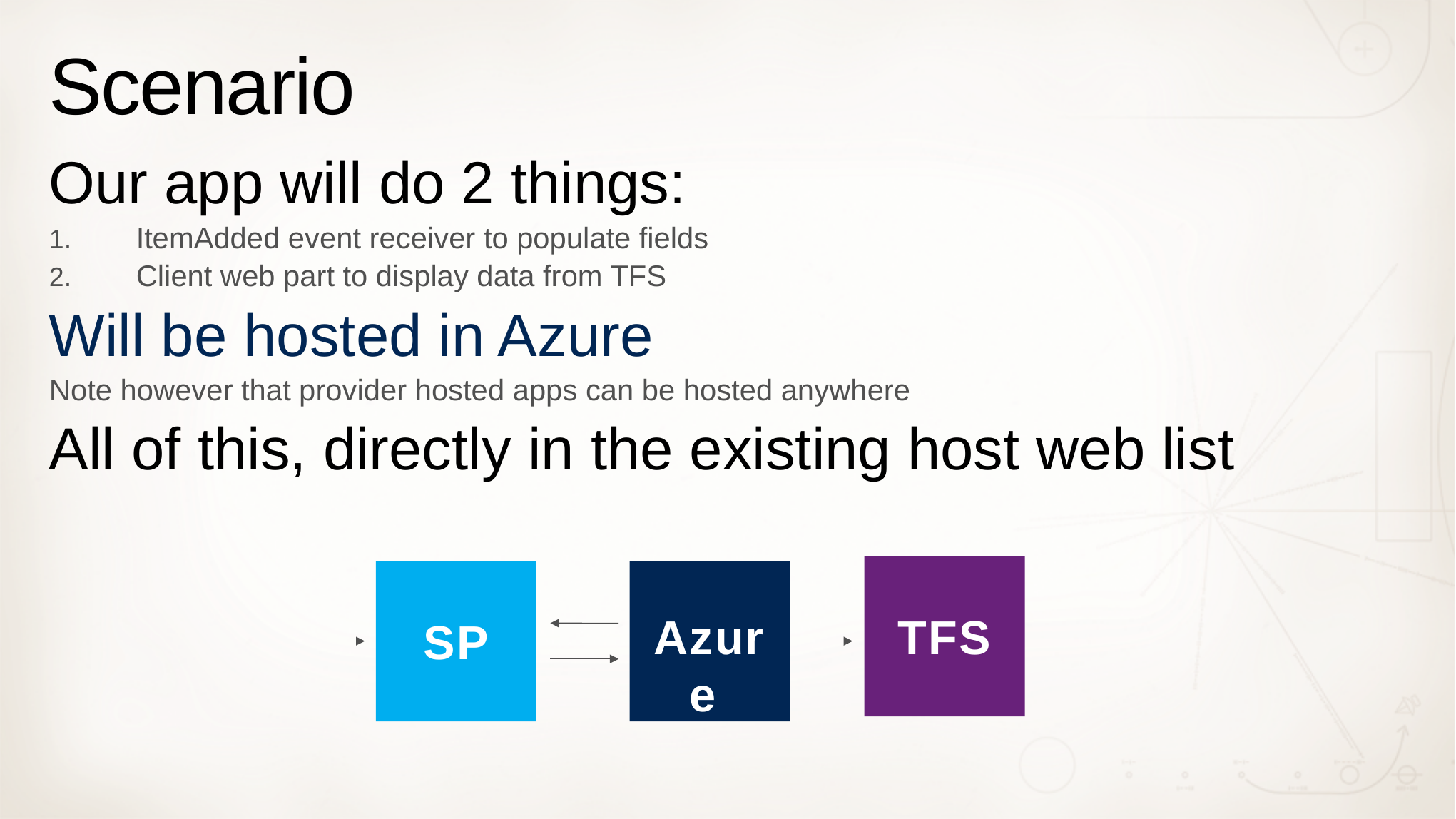

# Scenario
Our app will do 2 things:
ItemAdded event receiver to populate fields
Client web part to display data from TFS
Will be hosted in Azure
Note however that provider hosted apps can be hosted anywhere
All of this, directly in the existing host web list

Azure
TFS
SP